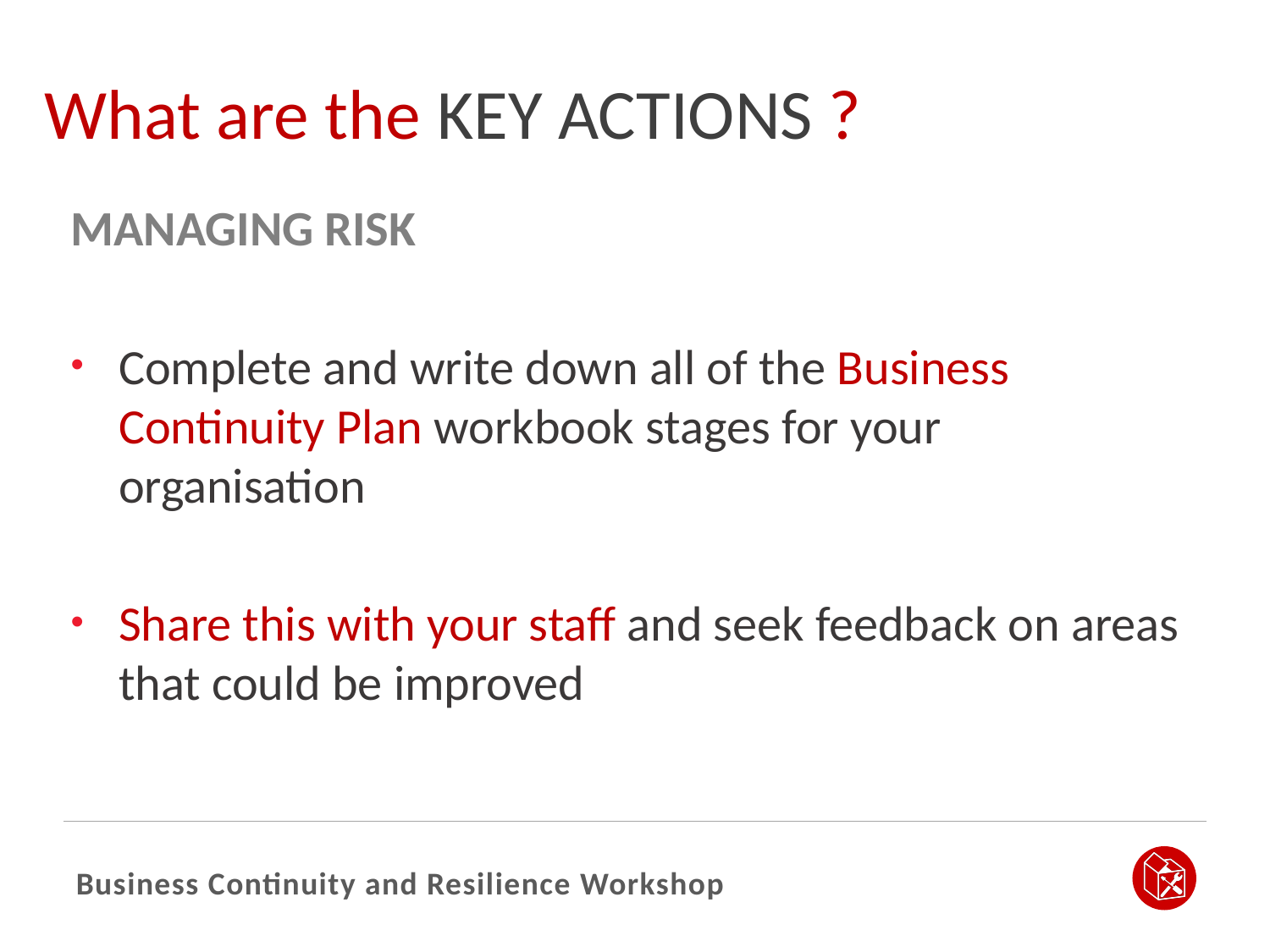

# What are the KEY ACTIONS ?
MANAGING RISK

Complete and write down all of the Business Continuity Plan workbook stages for your organisation

Share this with your staff and seek feedback on areas that could be improved